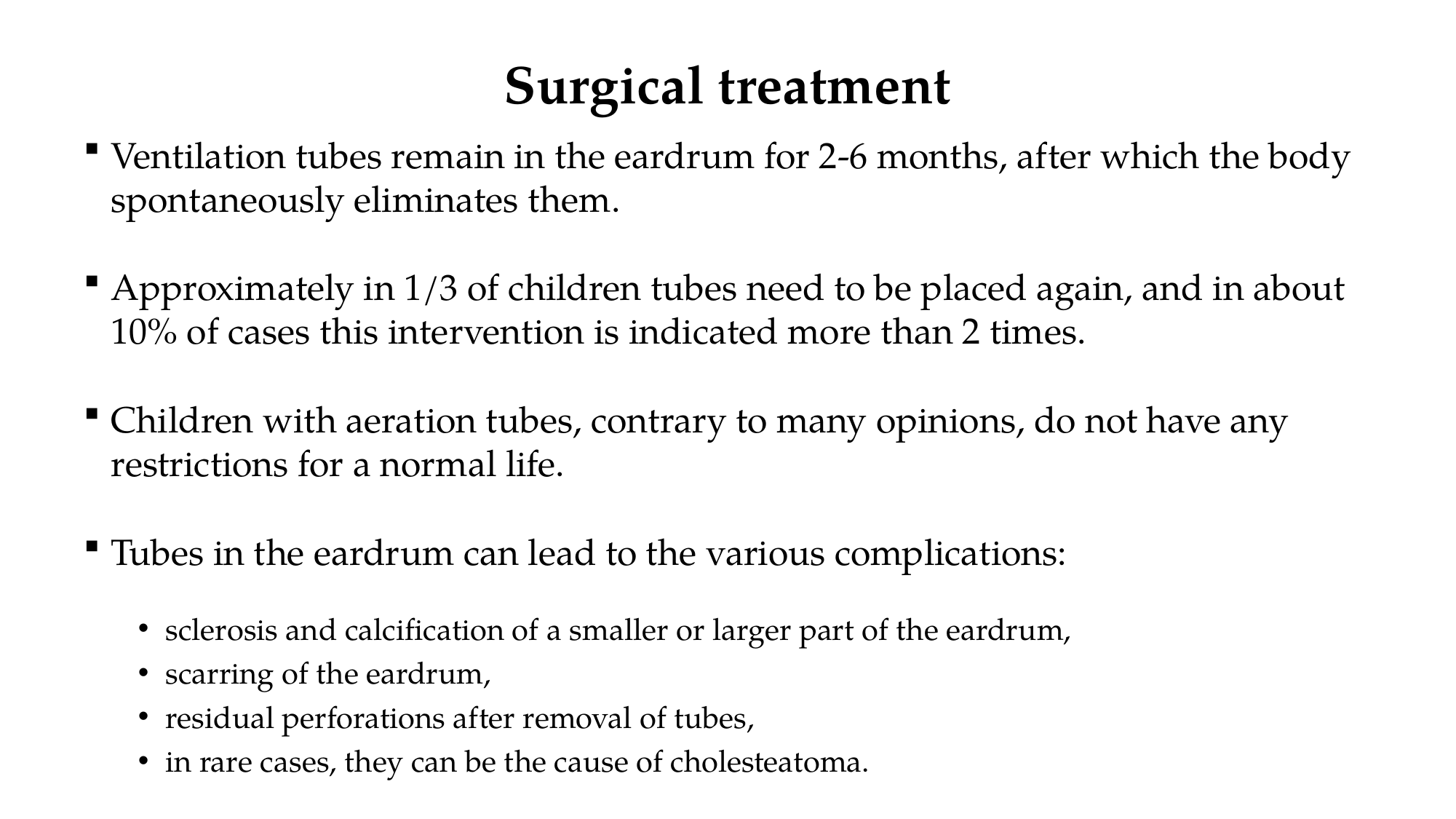

Surgical treatment
Ventilation tubes remain in the eardrum for 2-6 months, after which the body spontaneously eliminates them.

Approximately in 1/3 of children tubes need to be placed again, and in about 10% of cases this intervention is indicated more than 2 times.

Children with aeration tubes, contrary to many opinions, do not have any restrictions for a normal life.

Tubes in the eardrum can lead to the various complications:

sclerosis and calcification of a smaller or larger part of the eardrum,
scarring of the eardrum,
residual perforations after removal of tubes,
in rare cases, they can be the cause of cholesteatoma.